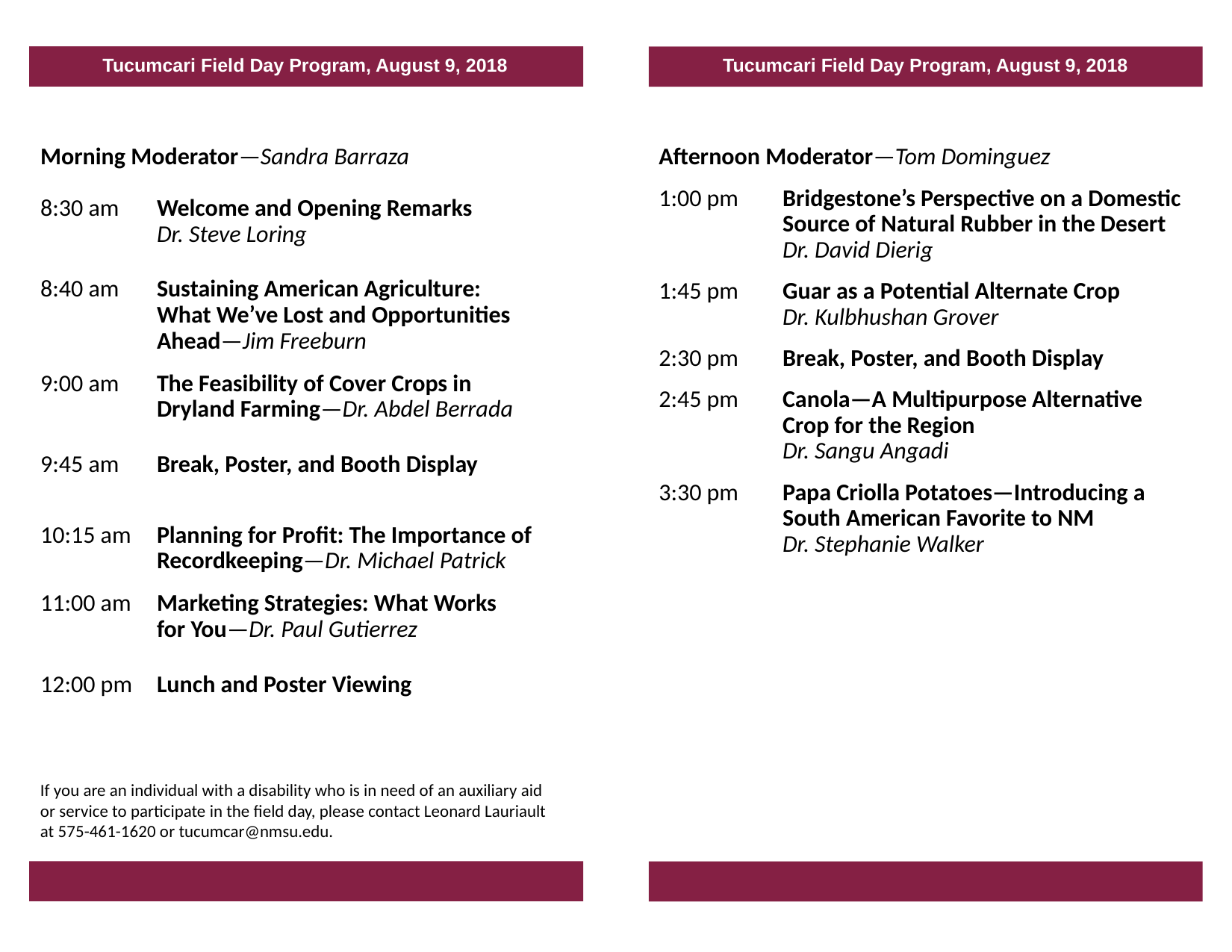

Tucumcari Field Day Program, August 9, 2018
Tucumcari Field Day Program, August 9, 2018
Replace all of
the mockup text
and with your event information. Feel free to include multiple photos if you like!!
Morning Moderator—Sandra Barraza

8:30 am	Welcome and Opening Remarks
Dr. Steve Loring

8:40 am	Sustaining American Agriculture: 
What We’ve Lost and Opportunities Ahead—Jim Freeburn
9:00 am	The Feasibility of Cover Crops in
Dryland Farming—Dr. Abdel Berrada

9:45 am	Break, Poster, and Booth Display

10:15 am	Planning for Profit: The Importance of Recordkeeping—Dr. Michael Patrick
11:00 am 	Marketing Strategies: What Works
for You—Dr. Paul Gutierrez

12:00 pm 	Lunch and Poster Viewing

Afternoon Moderator—Tom Dominguez
1:00 pm	Bridgestone’s Perspective on a Domestic Source of Natural Rubber in the Desert
Dr. David Dierig
1:45 pm 	Guar as a Potential Alternate Crop
Dr. Kulbhushan Grover
2:30 pm 	Break, Poster, and Booth Display
2:45 pm	Canola—A Multipurpose Alternative Crop for the Region
Dr. Sangu Angadi
3:30 pm	Papa Criolla Potatoes—Introducing a
South American Favorite to NM
Dr. Stephanie Walker

If you are an individual with a disability who is in need of an auxiliary aid
or service to participate in the field day, please contact Leonard Lauriault
at 575-461-1620 or tucumcar@nmsu.edu.